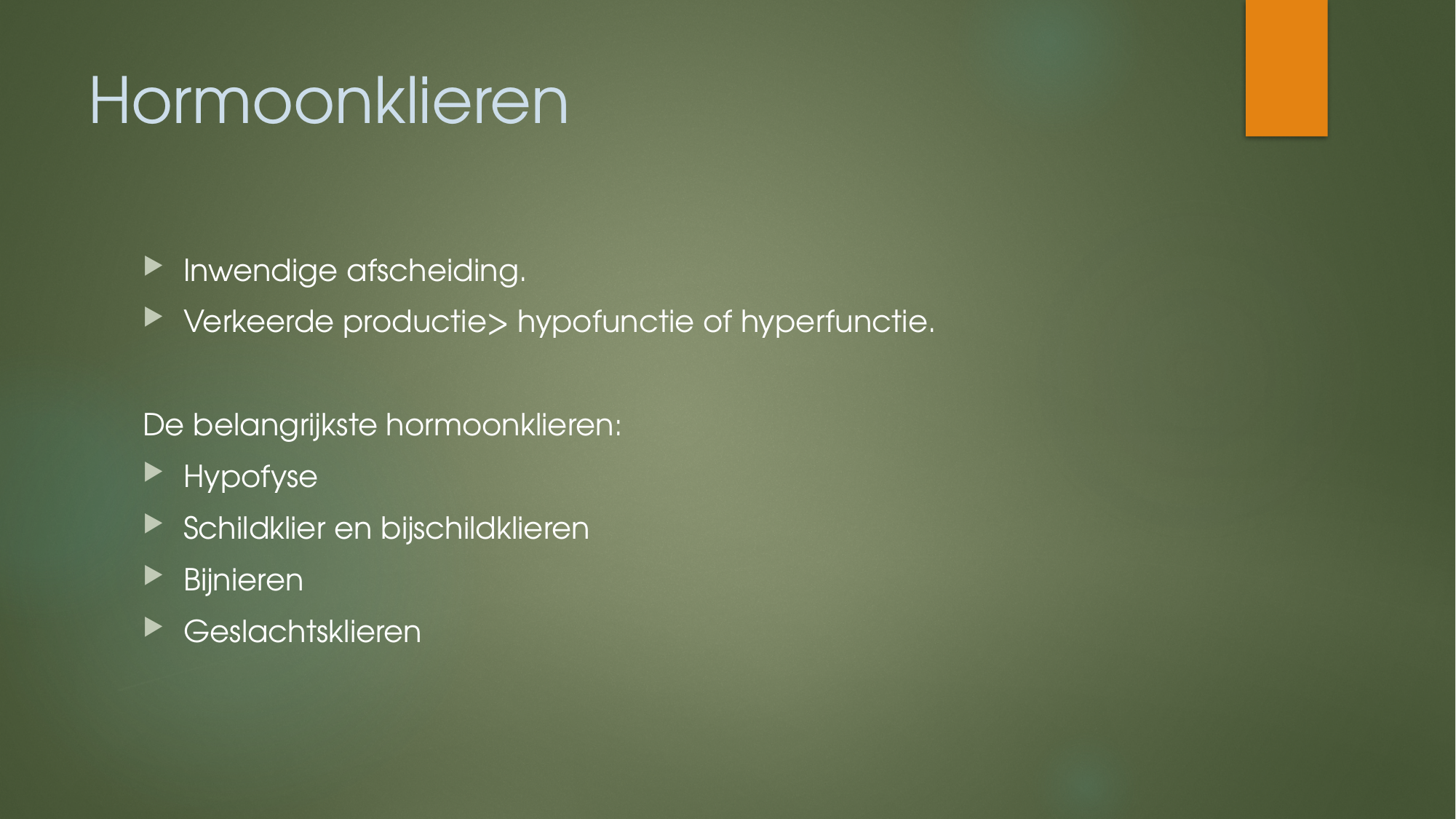

# Hormoonklieren
Inwendige afscheiding.
Verkeerde productie> hypofunctie of hyperfunctie.

De belangrijkste hormoonklieren:
Hypofyse
Schildklier en bijschildklieren
Bijnieren
Geslachtsklieren